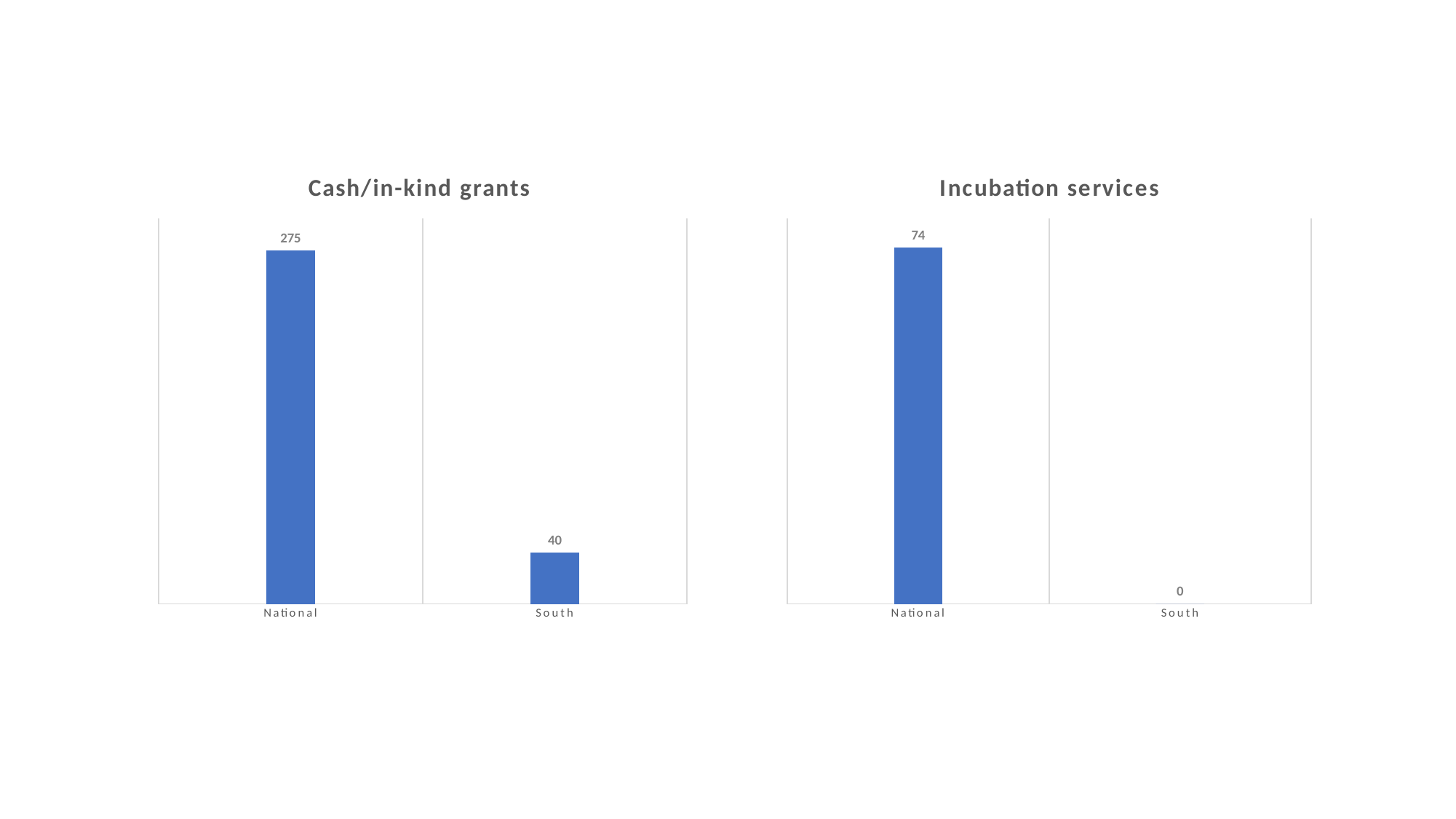

### Chart: Cash/in-kind grants

| Category |  |
|---|---|
| National | 275.0 |
| South | 40.0 |

### Chart: Incubation services

| Category |  |
|---|---|
| National | 74.0 |
| South | 0.0 |